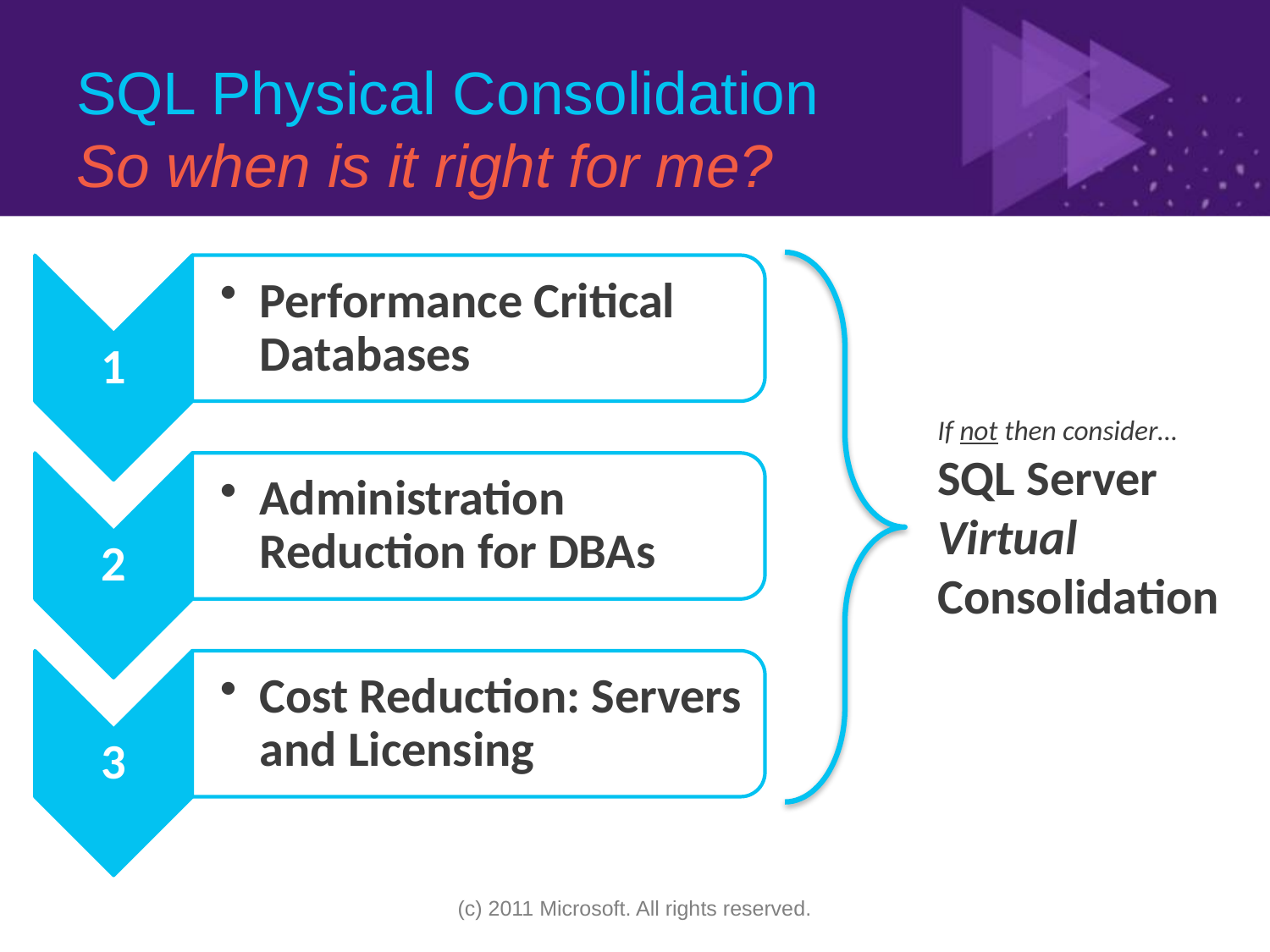

# SQL Physical Consolidation So when is it right for me?

1
Performance Critical Databases
2
Administration Reduction for DBAs
3
Cost Reduction: Servers and Licensing

If not then consider…
SQL Server Virtual Consolidation
(c) 2011 Microsoft. All rights reserved.